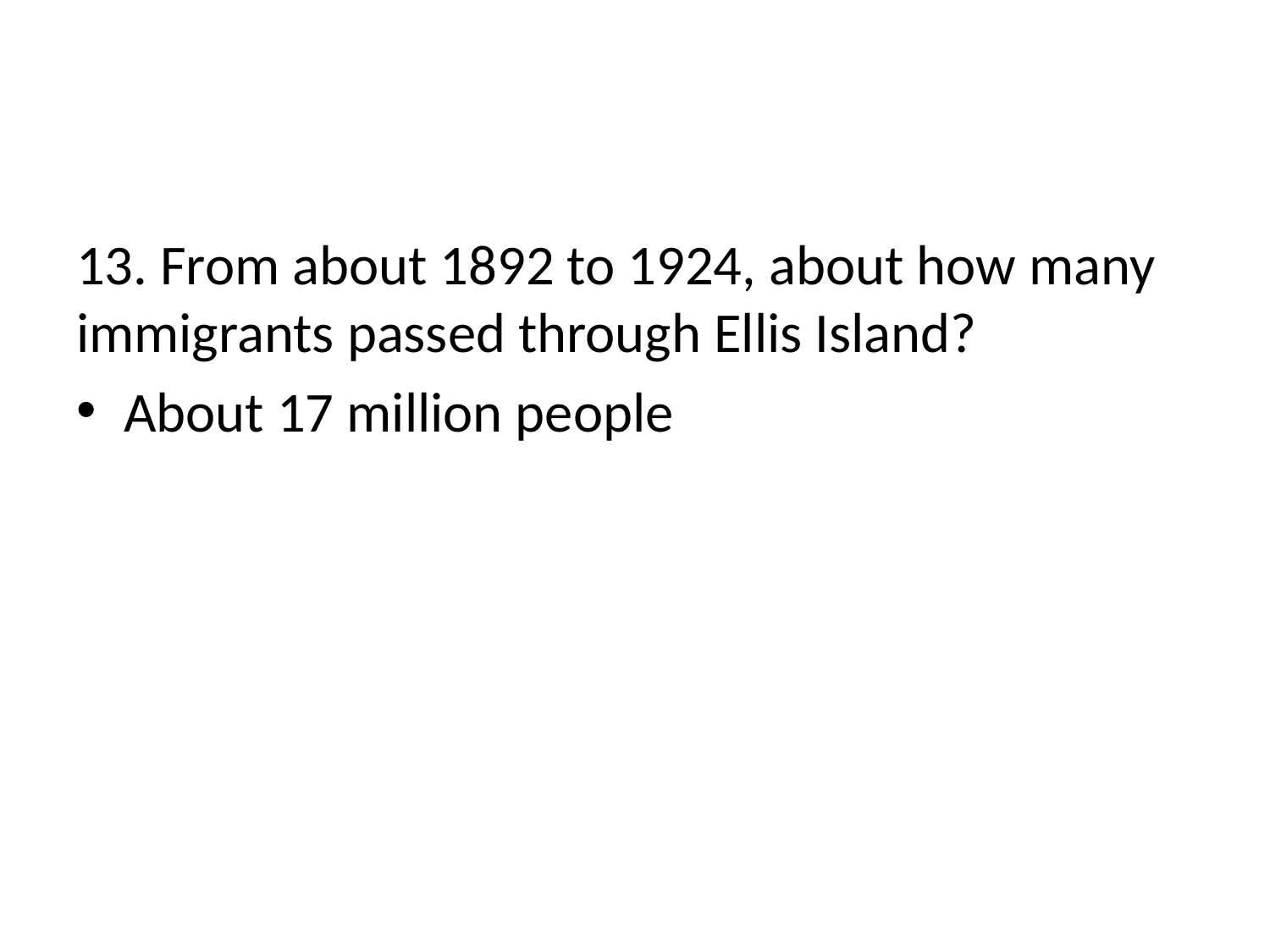

#
13. From about 1892 to 1924, about how many immigrants passed through Ellis Island?
About 17 million people